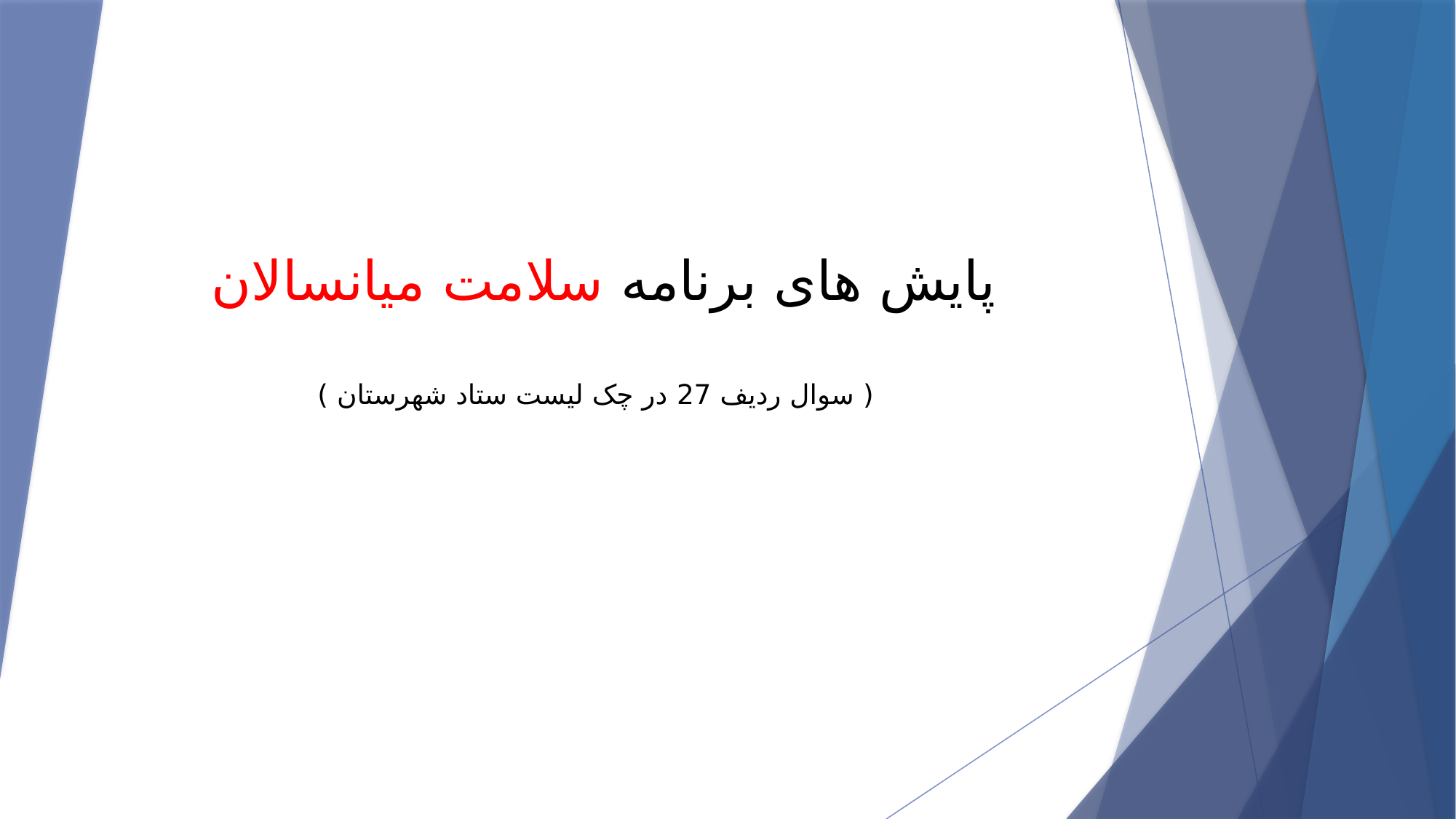

# پایش های برنامه سلامت میانسالان ( سوال ردیف 27 در چک لیست ستاد شهرستان )